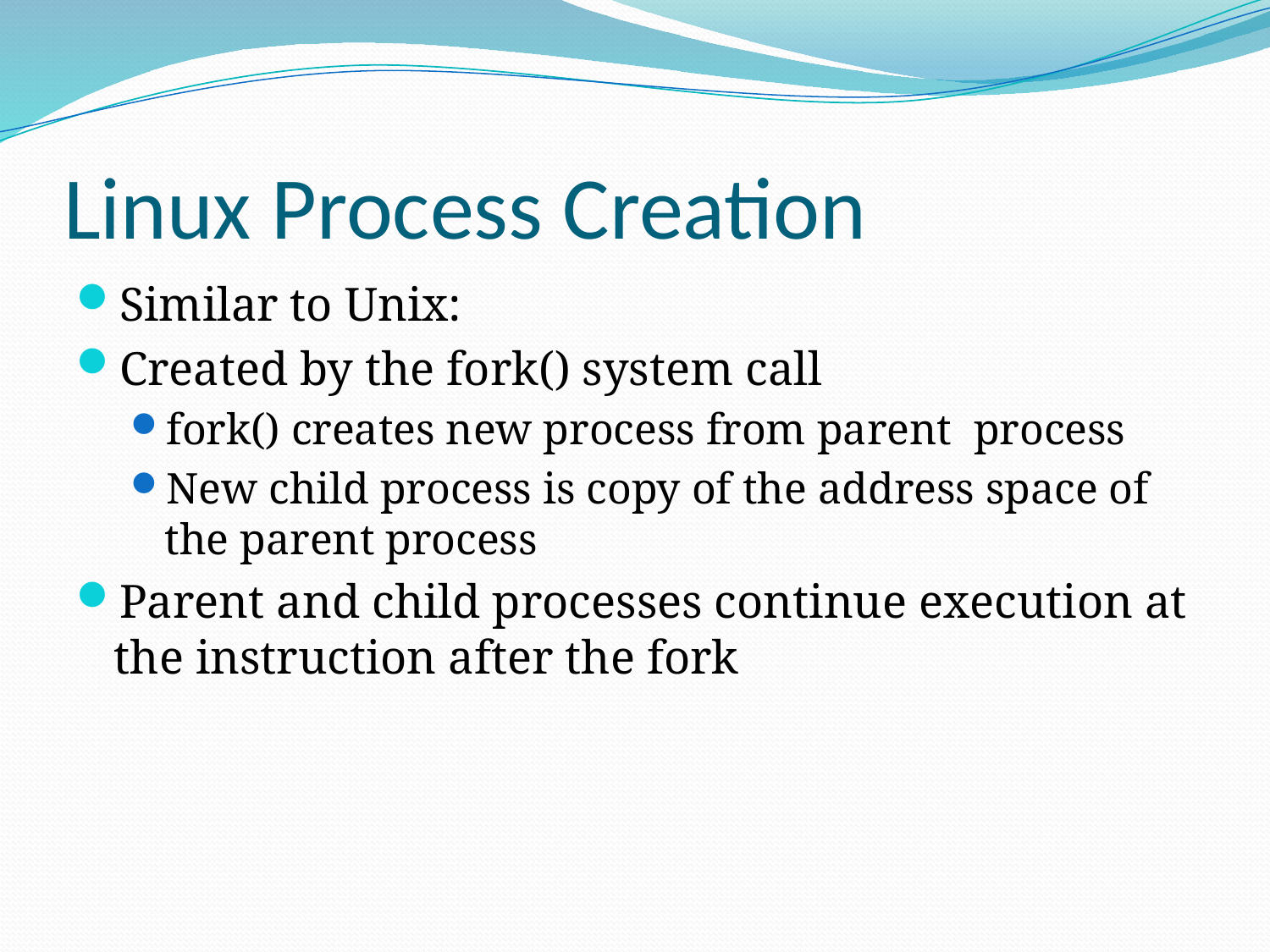

# Linux Process Creation
Similar to Unix:
Created by the fork() system call
fork() creates new process from parent  process
New child process is copy of the address space of the parent process
Parent and child processes continue execution at the instruction after the fork